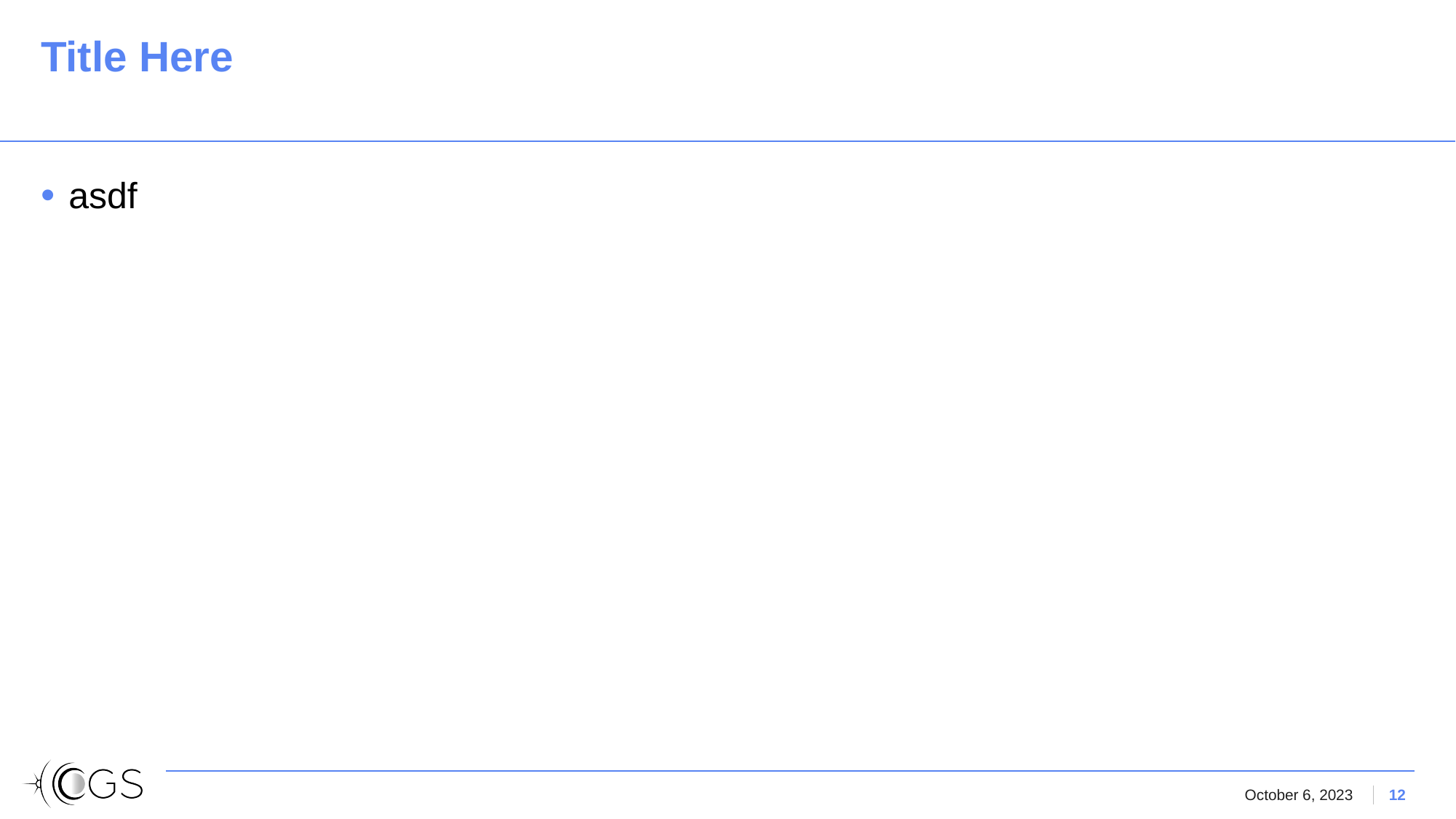

# Title Here

asdf

October 6, 2023
12